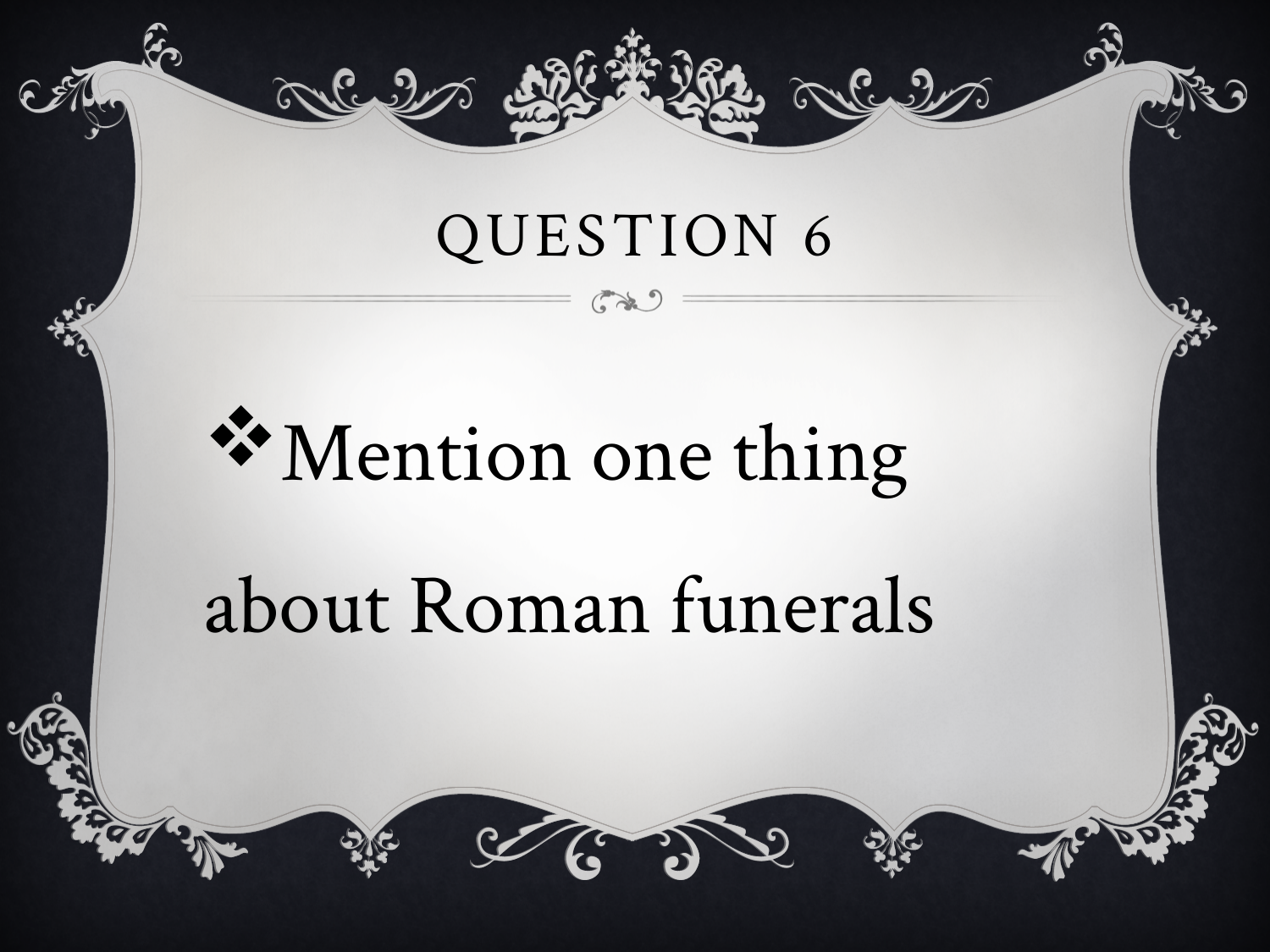

# Question 6
Mention one thing about Roman funerals